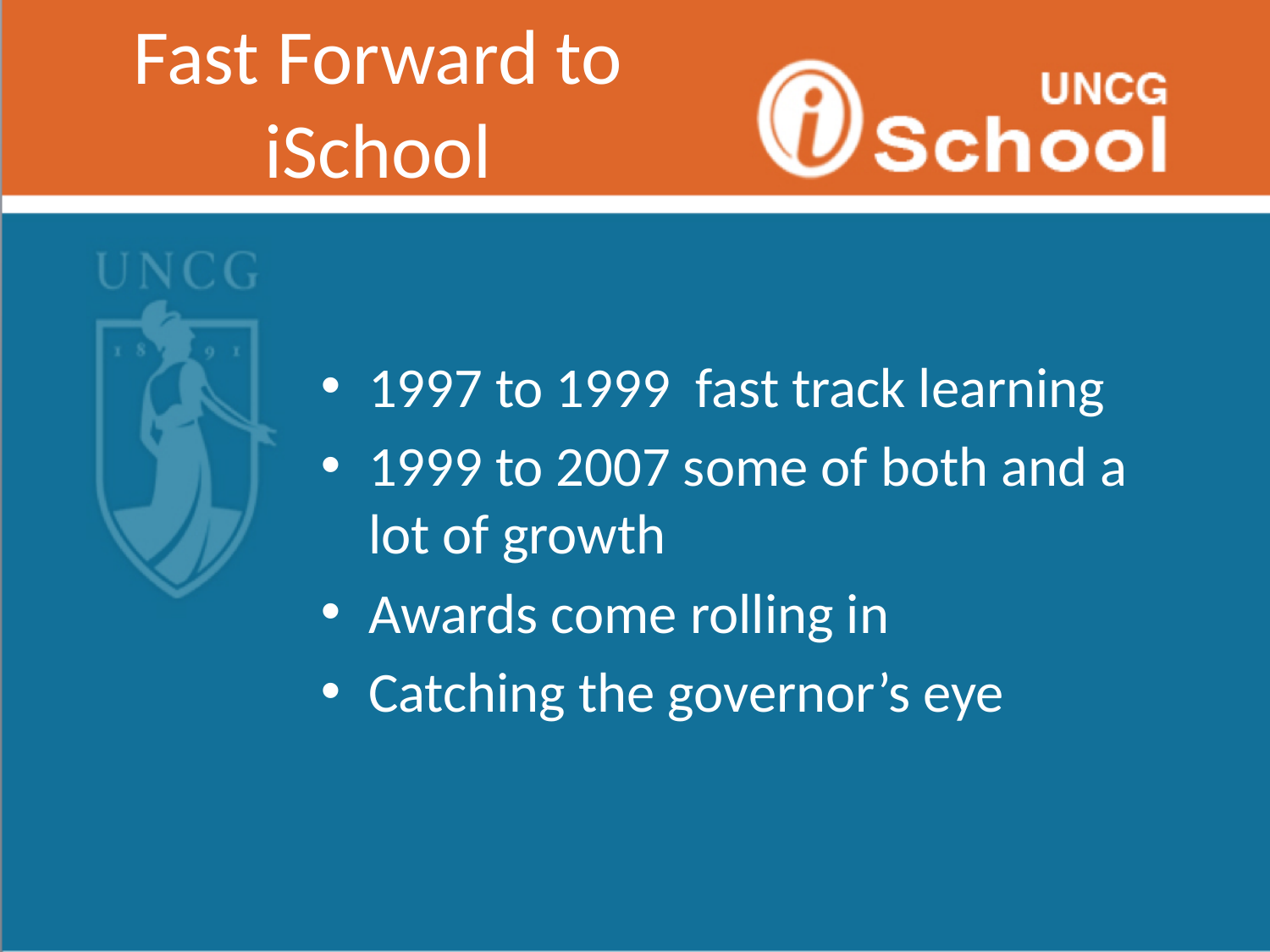

# Fast Forward to iSchool
1997 to 1999  fast track learning
1999 to 2007 some of both and a lot of growth
Awards come rolling in
Catching the governor’s eye